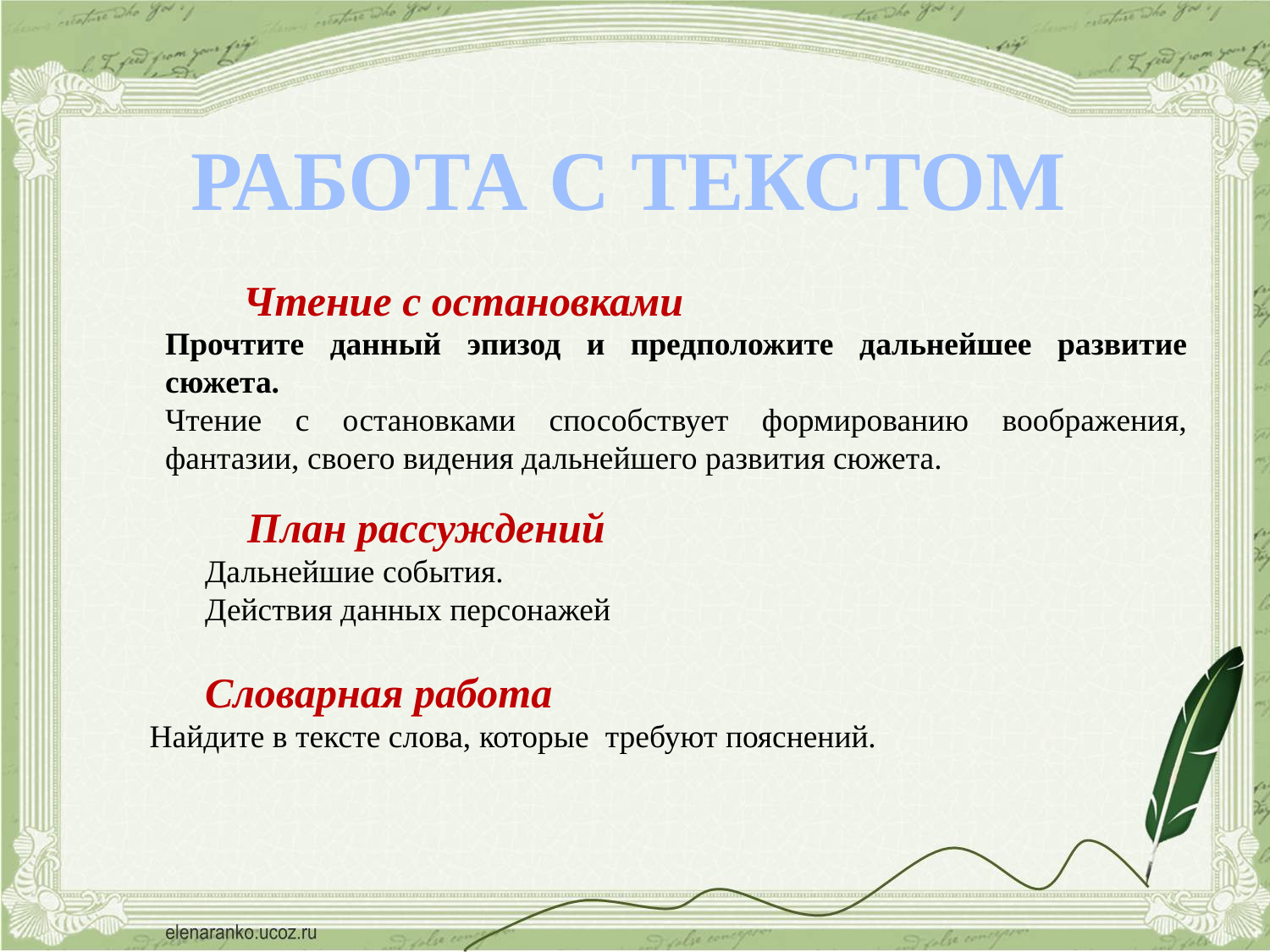

РАБОТА С ТЕКСТОМ

Чтение с остановками
Прочтите данный эпизод и предположите дальнейшее развитие сюжета.
Чтение с остановками способствует формированию воображения, фантазии, своего видения дальнейшего развития сюжета.

    План рассуждений
Дальнейшие события.
Действия данных персонажей

Словарная работа
 Найдите в тексте слова, которые  требуют пояснений.